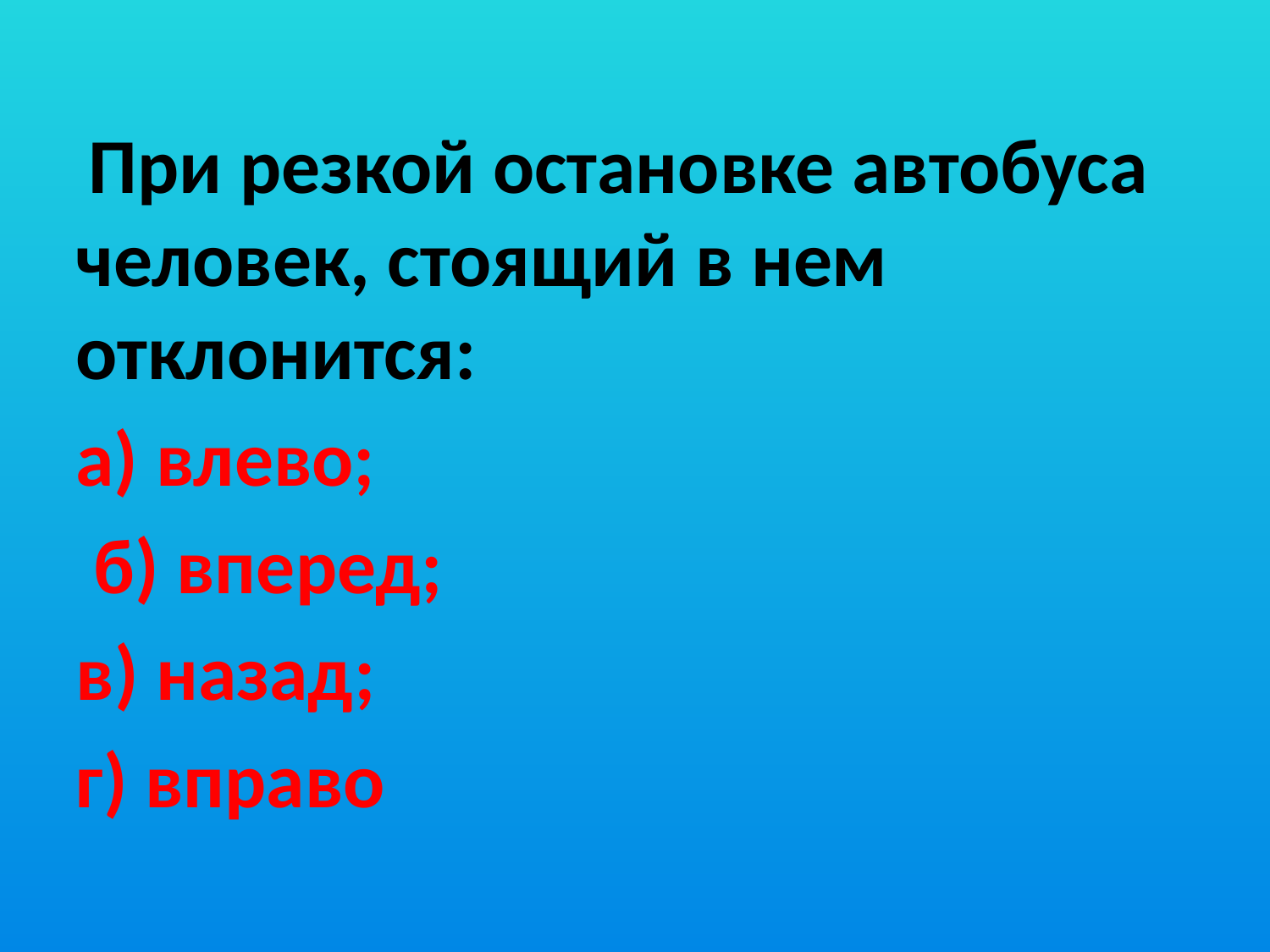

При резкой остановке автобуса человек, стоящий в нем отклонится:
а) влево;
 б) вперед;
в) назад;
г) вправо